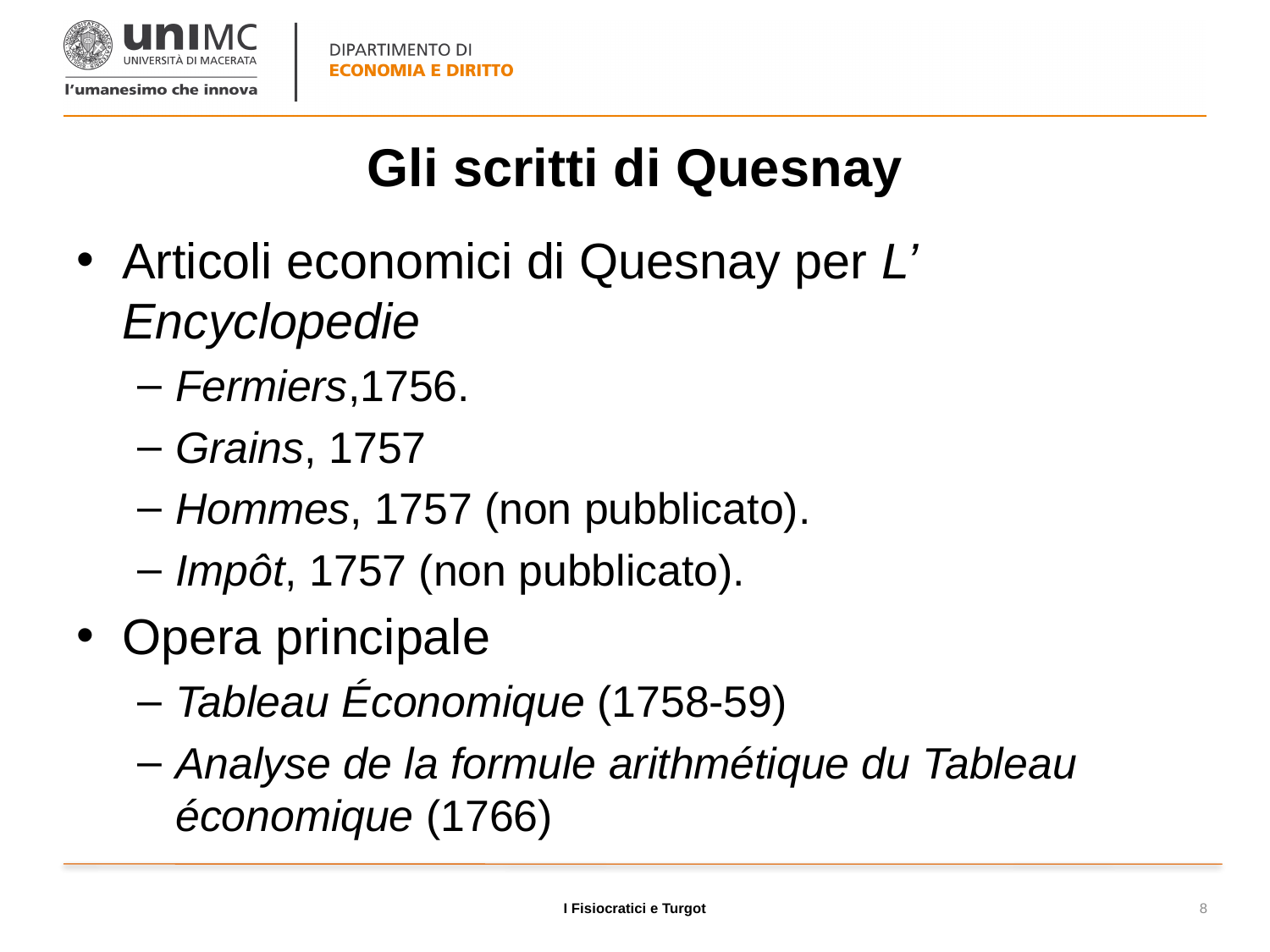

# Gli scritti di Quesnay
Articoli economici di Quesnay per L’ Encyclopedie
Fermiers,1756.
Grains, 1757
Hommes, 1757 (non pubblicato).
Impôt, 1757 (non pubblicato).
Opera principale
Tableau Économique (1758-59)
Analyse de la formule arithmétique du Tableau économique (1766)

I Fisiocratici e Turgot
8